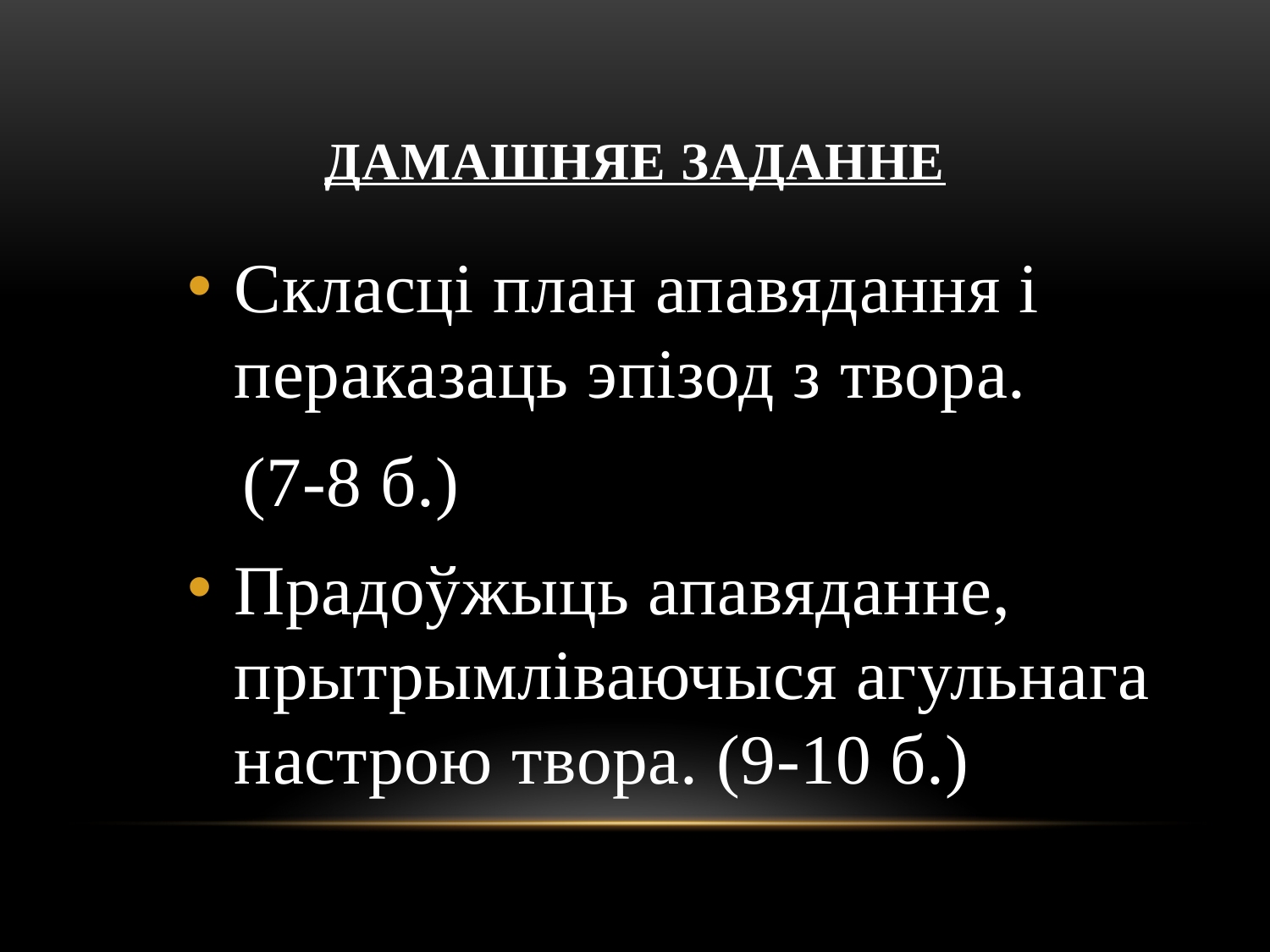

# Дамашняе заданне
Скласці план апавядання і пераказаць эпізод з твора.
   (7-8 б.)
Прадоўжыць апавяданне, прытрымліваючыся агульнага настрою твора. (9-10 б.)